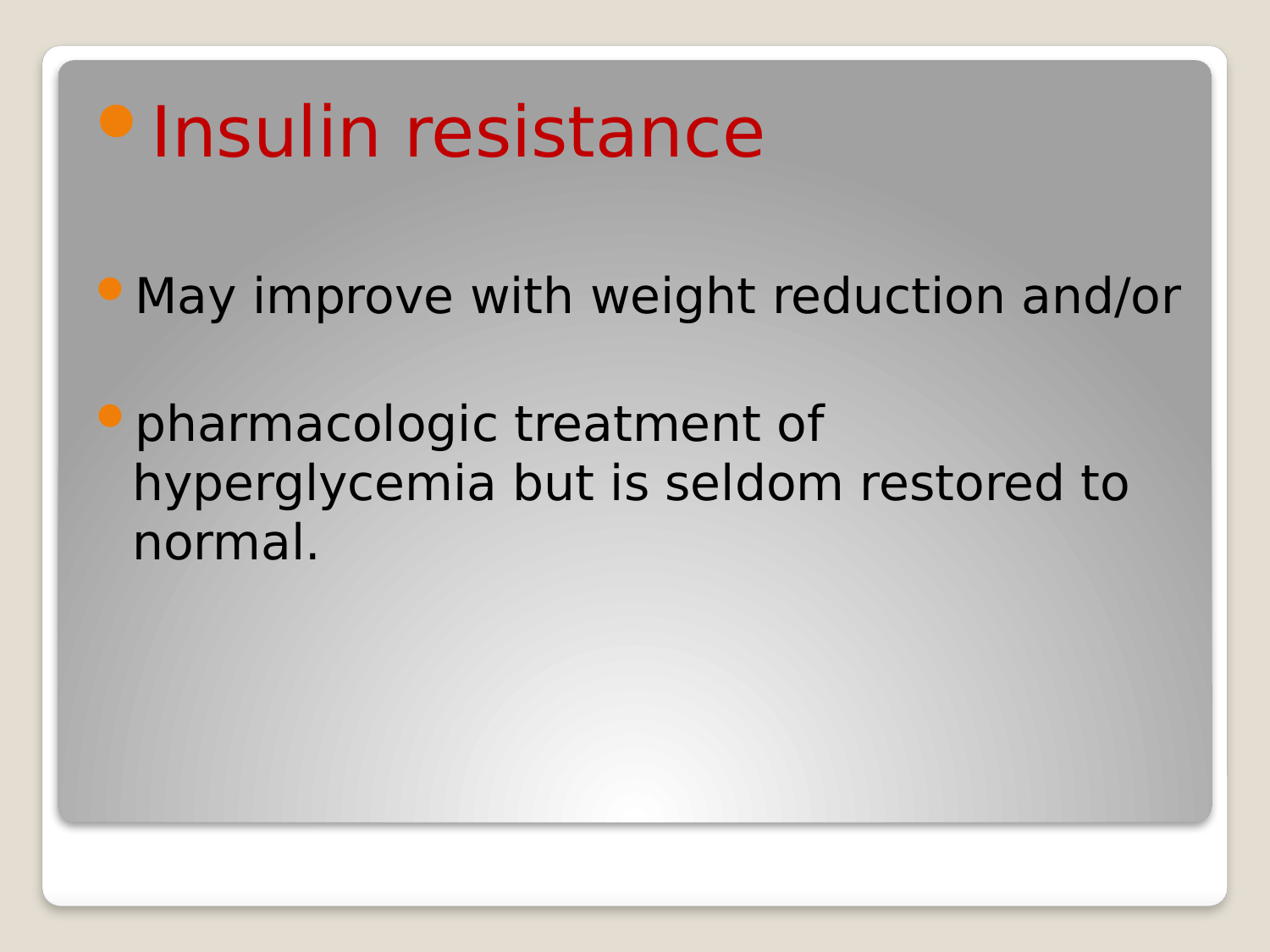

Insulin resistance

May improve with weight reduction and/or

pharmacologic treatment of hyperglycemia but is seldom restored to normal.
#